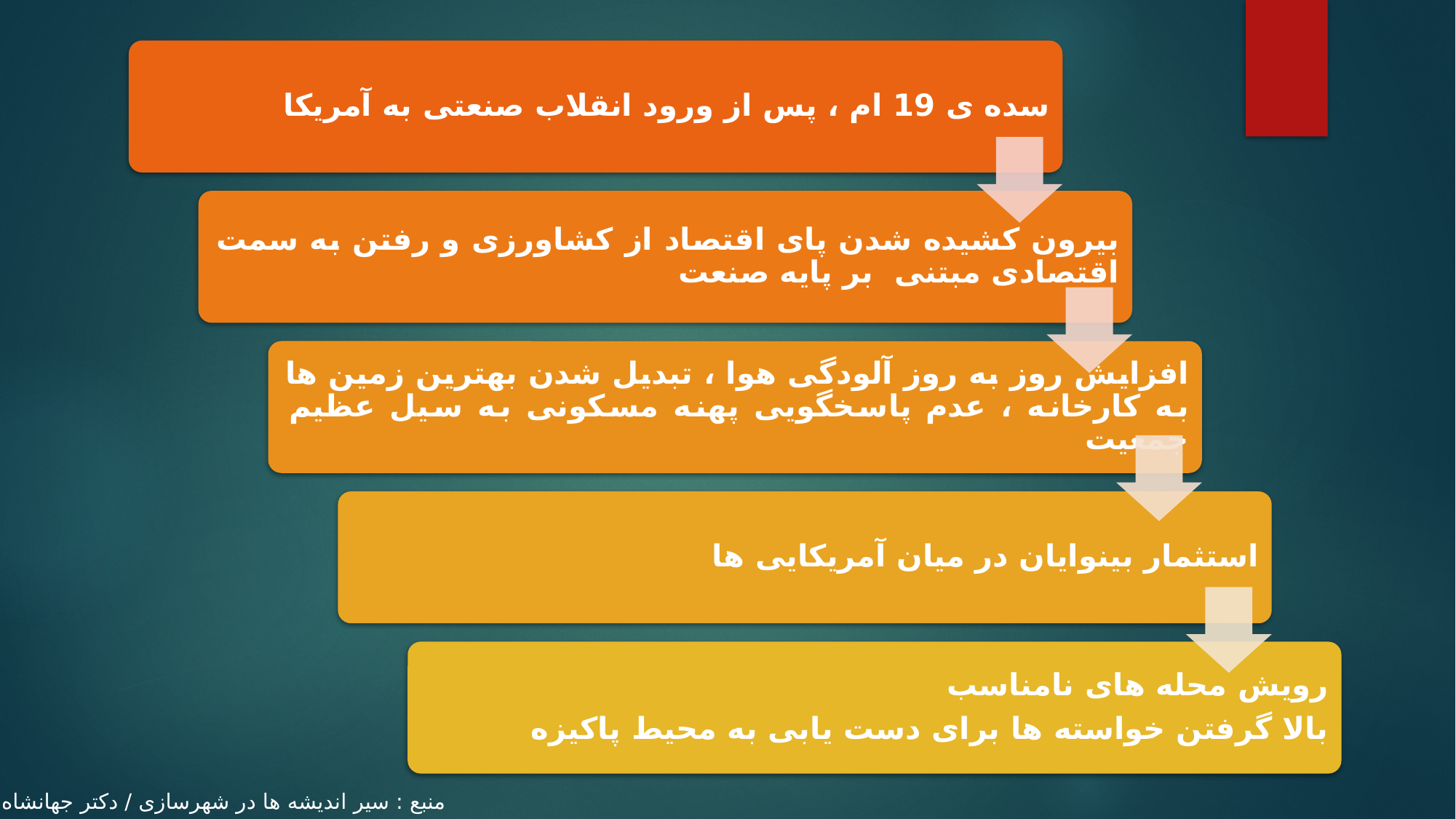

سده ی 19 ام ، پس از ورود انقلاب صنعتی به آمریکا
بیرون کشیده شدن پای اقتصاد از کشاورزی و رفتن به سمت اقتصادی مبتنی  بر پایه صنعت
افزایش روز به روز آلودگی هوا ، تبدیل شدن بهترین زمین ها به کارخانه ، عدم پاسخگویی پهنه مسکونی به سیل عظیم جمعیت
استثمار بینوایان در میان آمریکایی ها
رویش محله های نامناسب
بالا گرفتن خواسته ها برای دست یابی به محیط پاکیزه

منبع : سیر اندیشه ها در شهرسازی / دکتر جهانشاه پاکزاد